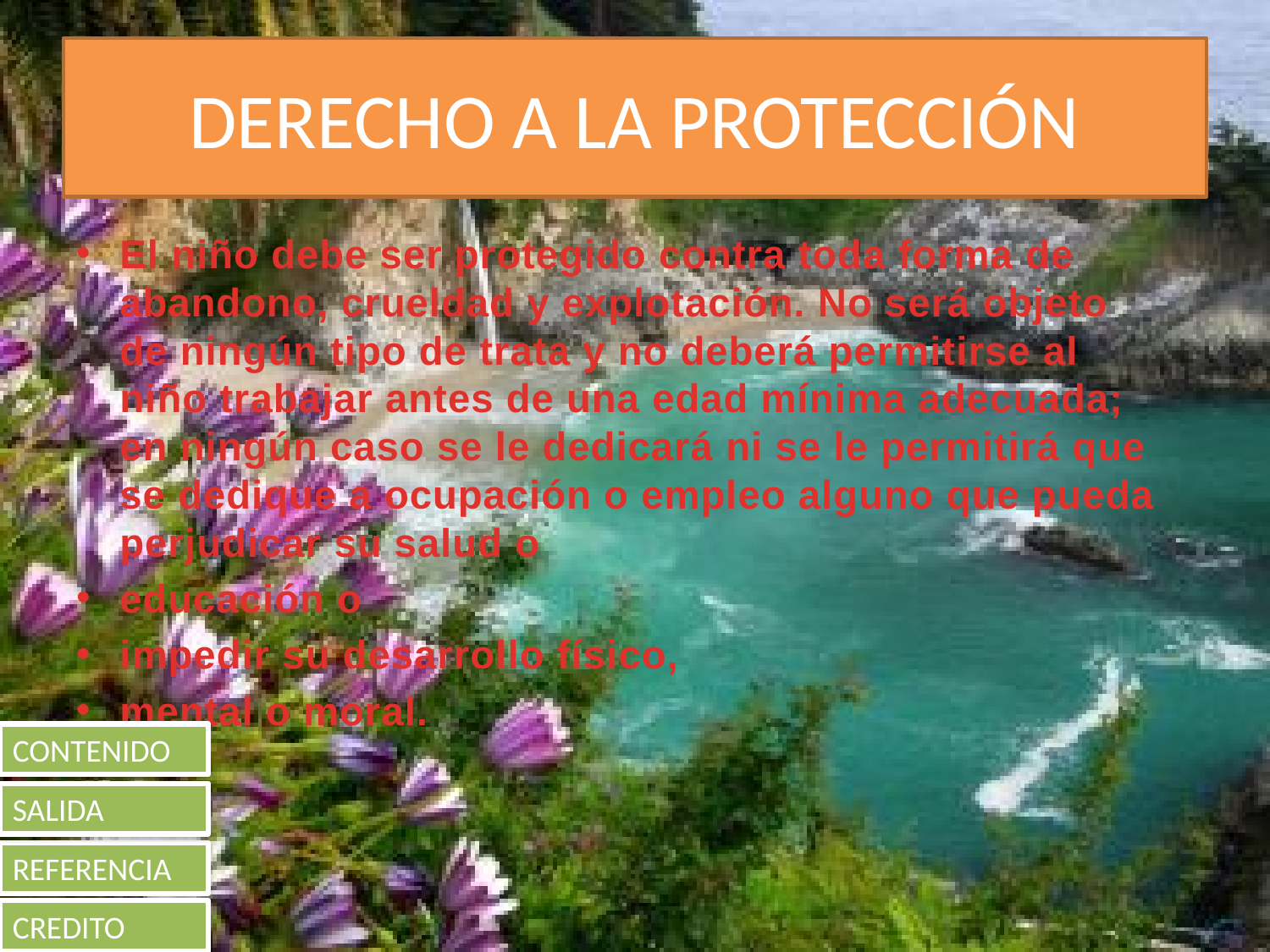

# DERECHO A LA PROTECCIÓN
El niño debe ser protegido contra toda forma de abandono, crueldad y explotación. No será objeto de ningún tipo de trata y no deberá permitirse al niño trabajar antes de una edad mínima adecuada; en ningún caso se le dedicará ni se le permitirá que se dedique a ocupación o empleo alguno que pueda perjudicar su salud o
educación o
impedir su desarrollo físico,
mental o moral.

CONTENIDO
SALIDA
REFERENCIA
CREDITO